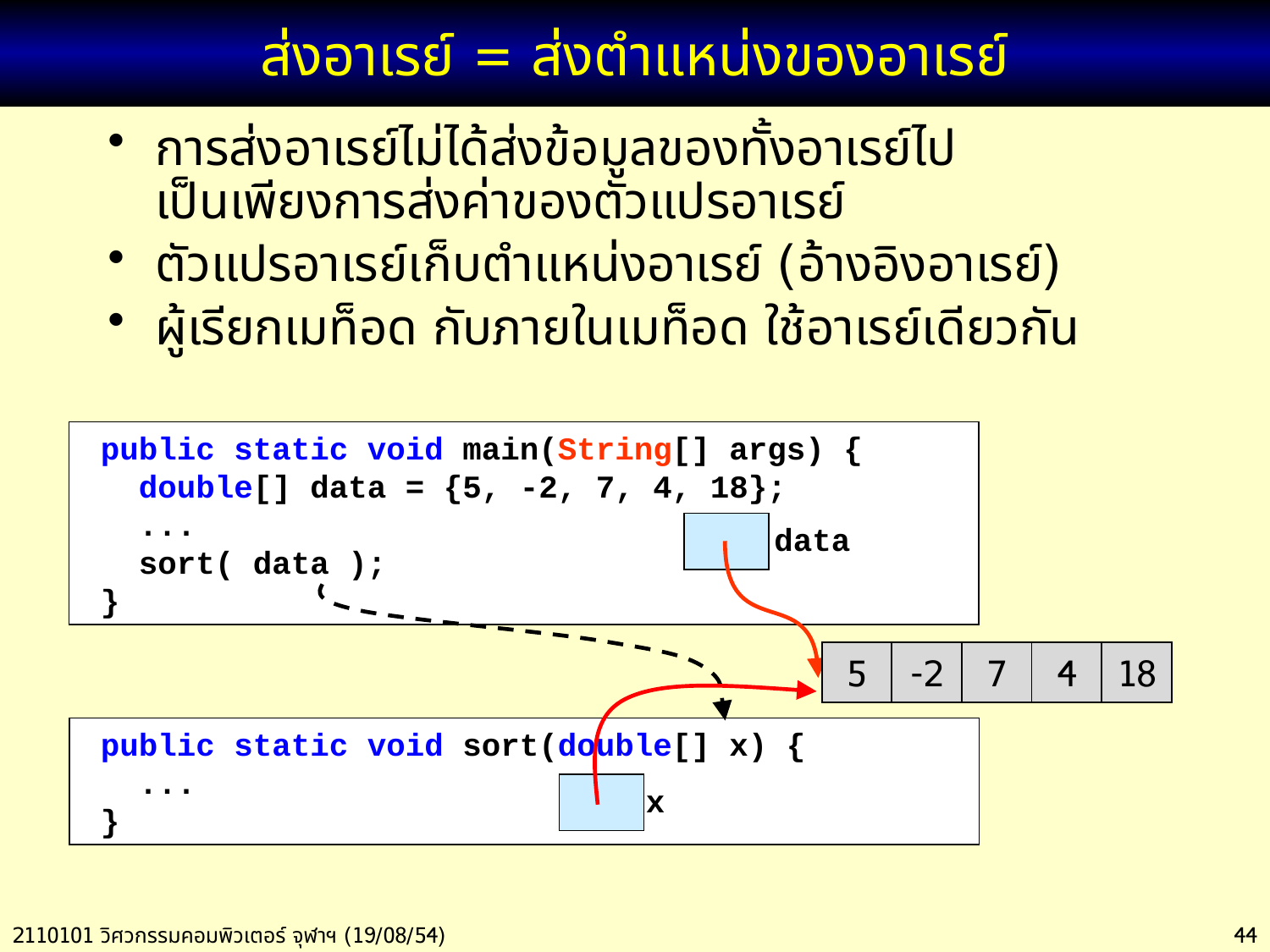

# ส่งอาเรย์ = ส่งตำแหน่งของอาเรย์
การส่งอาเรย์ไม่ได้ส่งข้อมูลของทั้งอาเรย์ไป
เป็นเพียงการส่งค่าของตัวแปรอาเรย์
ตัวแปรอาเรย์เก็บตำแหน่งอาเรย์ (อ้างอิงอาเรย์)
ผู้เรียกเมท็อด กับภายในเมท็อด ใช้อาเรย์เดียวกัน
 public static void main(String[] args) {
   double[] data = {5, -2, 7, 4, 18};
   ...
   sort( data );
 }

data

5
-2
7
4
18

 public static void sort(double[] x) {
   ...
 }

x